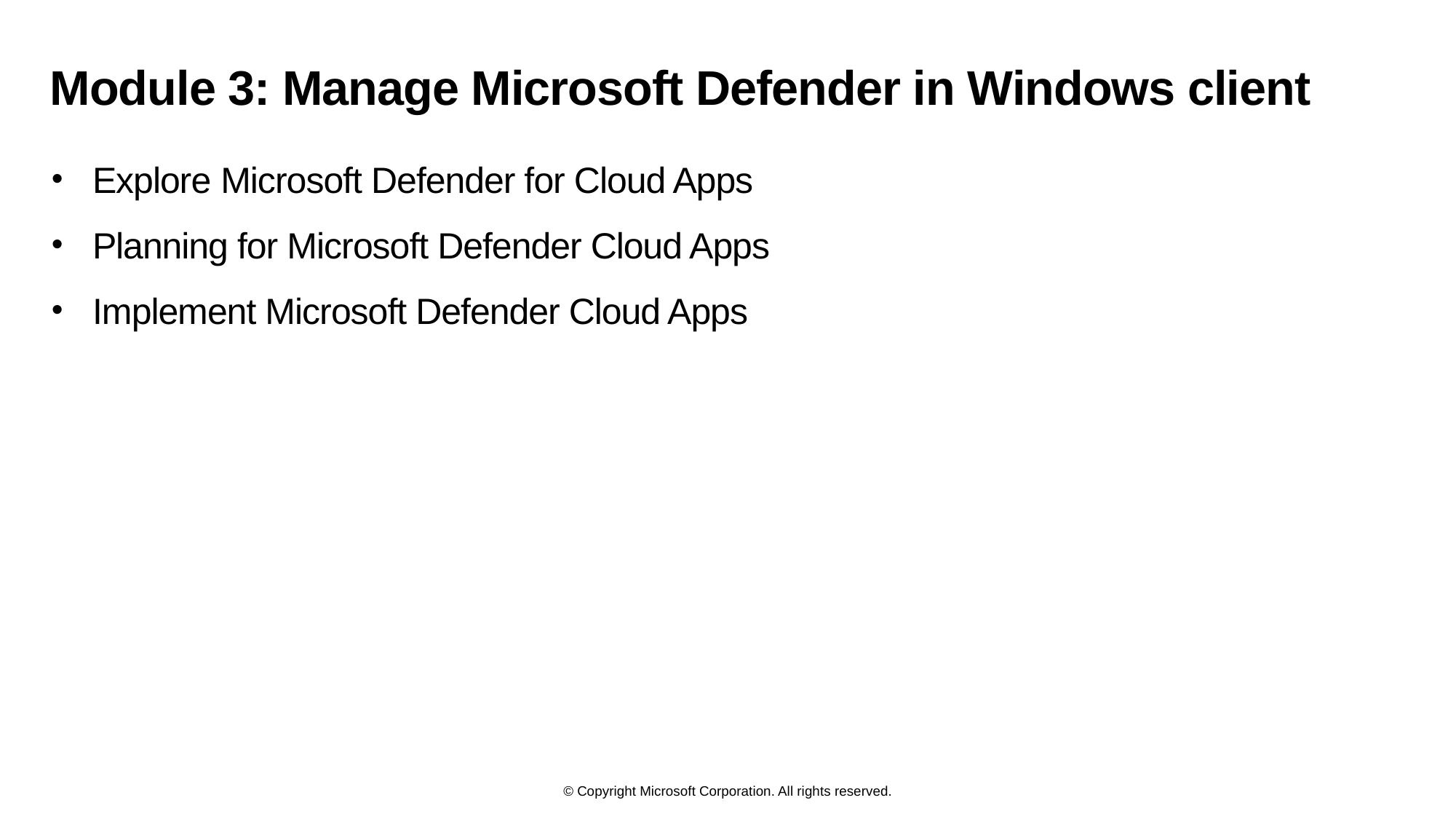

# Module 3: Manage Microsoft Defender in Windows client
Explore Microsoft Defender for Cloud Apps
Planning for Microsoft Defender Cloud Apps
Implement Microsoft Defender Cloud Apps